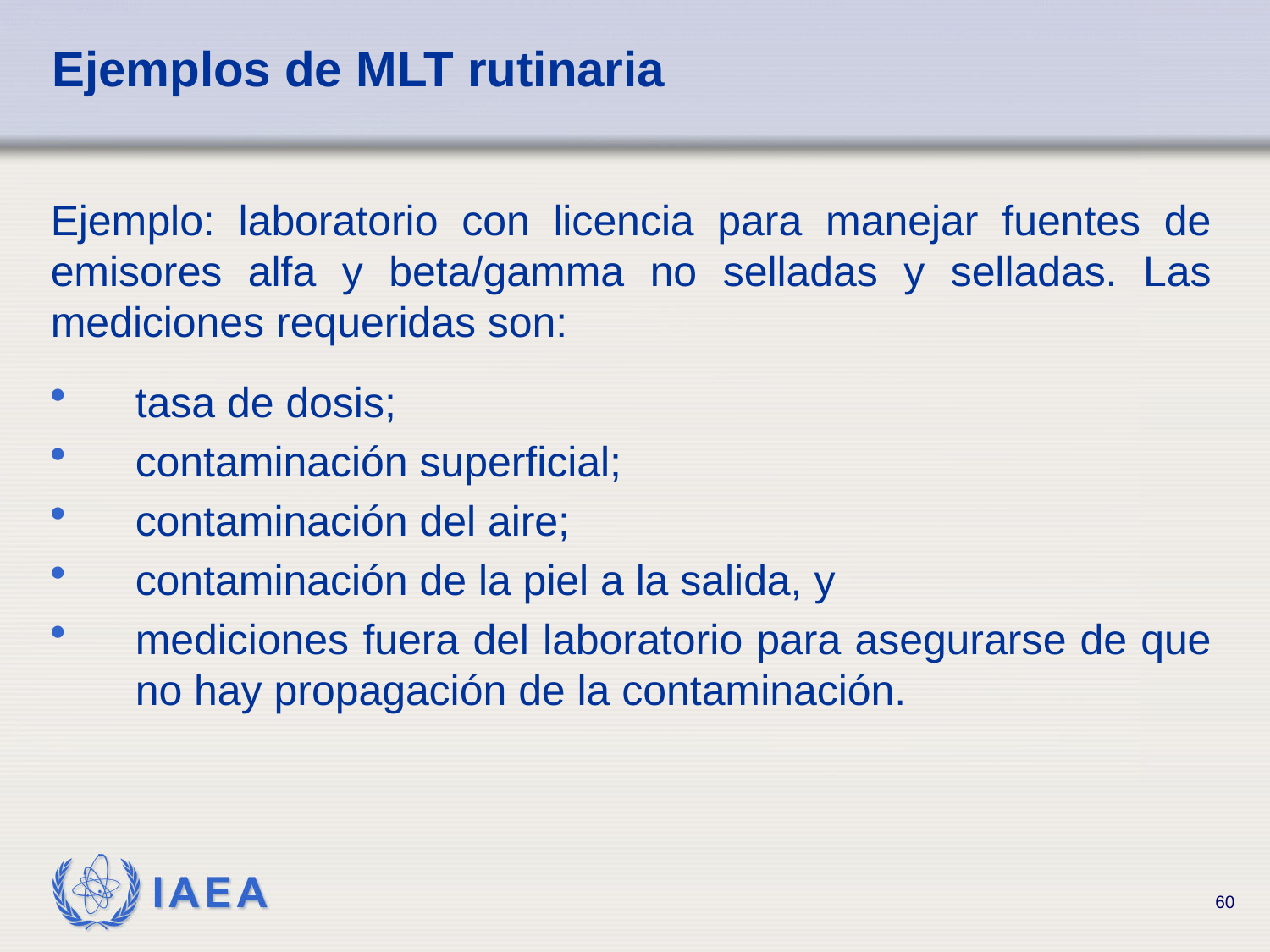

# Ejemplos de MLT rutinaria
Ejemplo: laboratorio con licencia para manejar fuentes de emisores alfa y beta/gamma no selladas y selladas. Las mediciones requeridas son:
tasa de dosis;
contaminación superficial;
contaminación del aire;
contaminación de la piel a la salida, y
mediciones fuera del laboratorio para asegurarse de que no hay propagación de la contaminación.

60